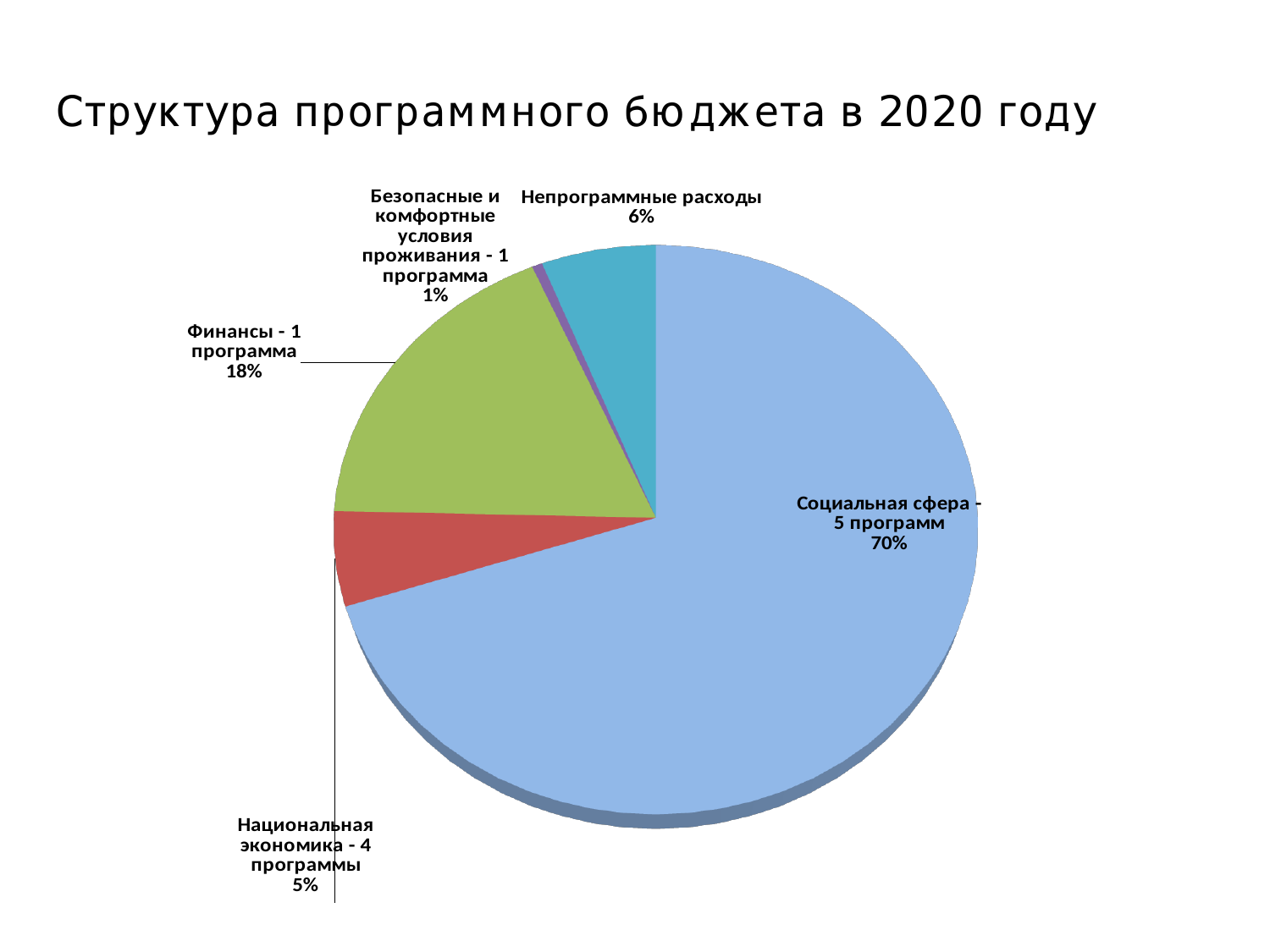

Структура программного бюджета в 2020 году

[unsupported chart]